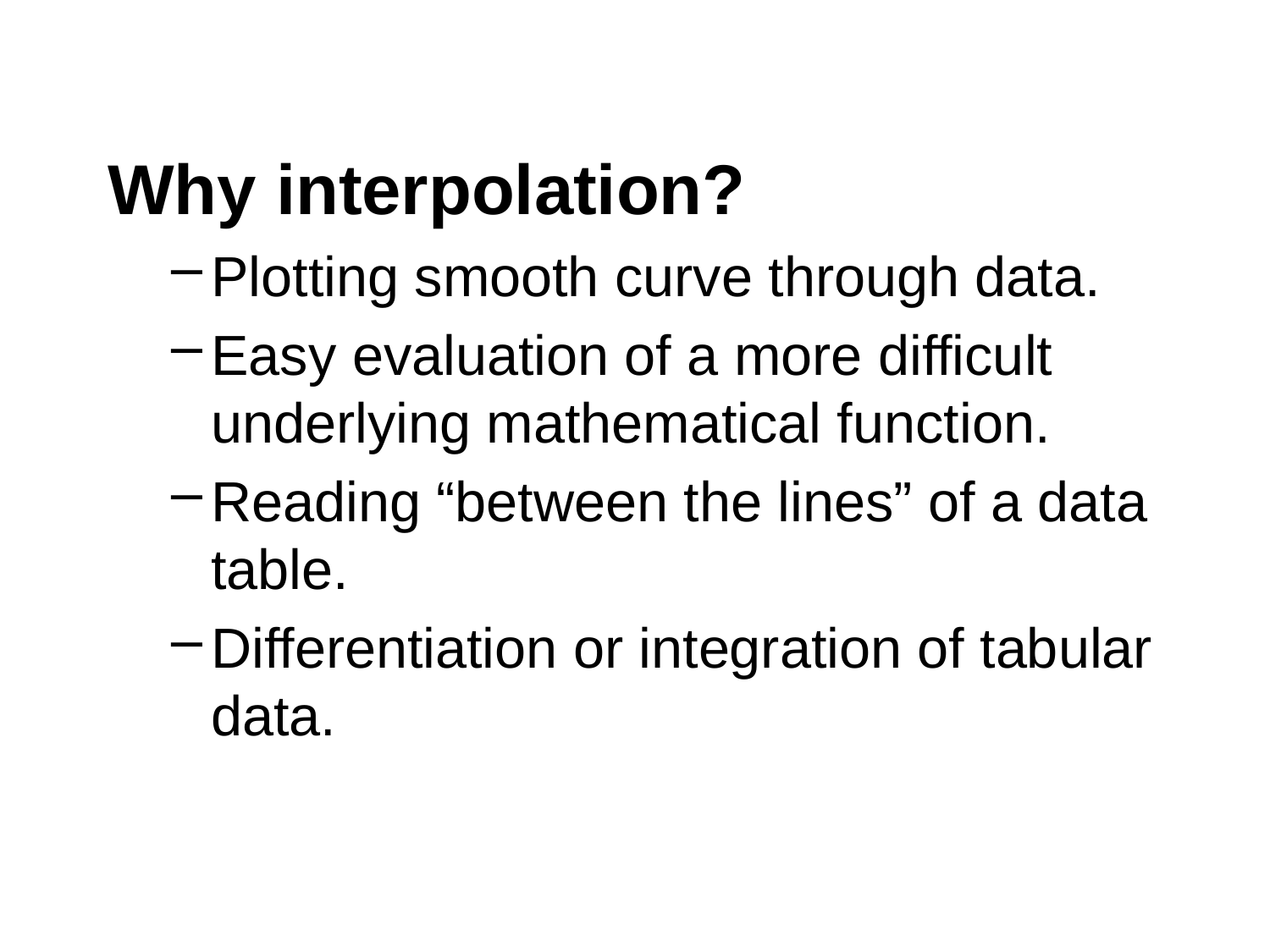

Why interpolation?
Plotting smooth curve through data.
Easy evaluation of a more difficult underlying mathematical function.
Reading “between the lines” of a data table.
Differentiation or integration of tabular data.